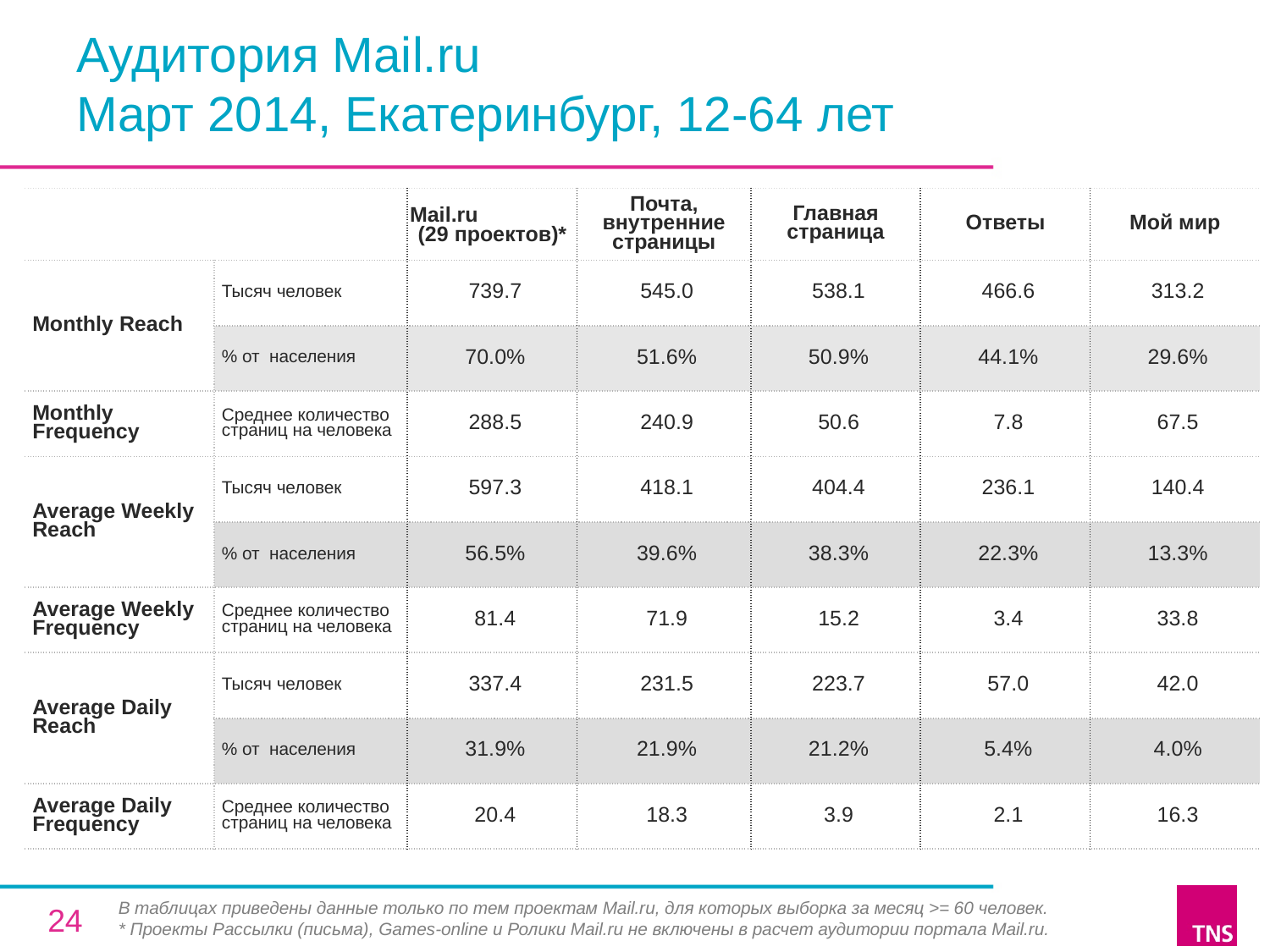

# Аудитория Mail.ru Март 2014, Екатеринбург, 12-64 лет
|  |  | Mail.ru (29 проектов)\* | Почта, внутренние страницы | Главная страница | Ответы | Мой мир |
| --- | --- | --- | --- | --- | --- | --- |
| Monthly Reach | Тысяч человек | 739.7 | 545.0 | 538.1 | 466.6 | 313.2 |
|  | % от населения | 70.0% | 51.6% | 50.9% | 44.1% | 29.6% |
| Monthly Frequency | Среднее количество страниц на человека | 288.5 | 240.9 | 50.6 | 7.8 | 67.5 |
| Average Weekly Reach | Тысяч человек | 597.3 | 418.1 | 404.4 | 236.1 | 140.4 |
|  | % от населения | 56.5% | 39.6% | 38.3% | 22.3% | 13.3% |
| Average Weekly Frequency | Среднее количество страниц на человека | 81.4 | 71.9 | 15.2 | 3.4 | 33.8 |
| Average Daily Reach | Тысяч человек | 337.4 | 231.5 | 223.7 | 57.0 | 42.0 |
|  | % от населения | 31.9% | 21.9% | 21.2% | 5.4% | 4.0% |
| Average Daily Frequency | Среднее количество страниц на человека | 20.4 | 18.3 | 3.9 | 2.1 | 16.3 |
В таблицах приведены данные только по тем проектам Mail.ru, для которых выборка за месяц >= 60 человек.
* Проекты Рассылки (письма), Games-online и Ролики Mail.ru не включены в расчет аудитории портала Mail.ru.
24